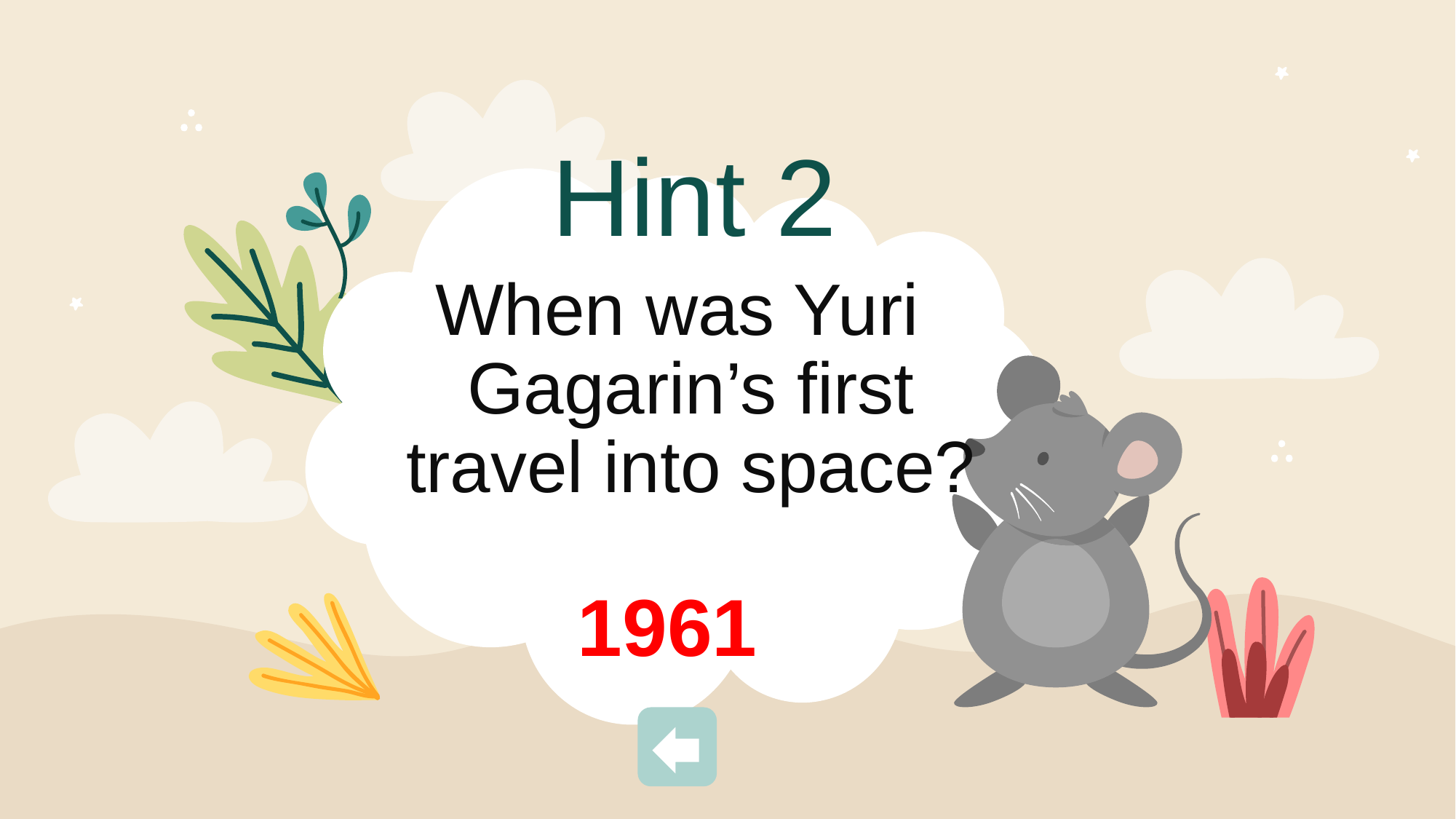

# Hint 2
When was Yuri Gagarin’s first travel into space?

 1961